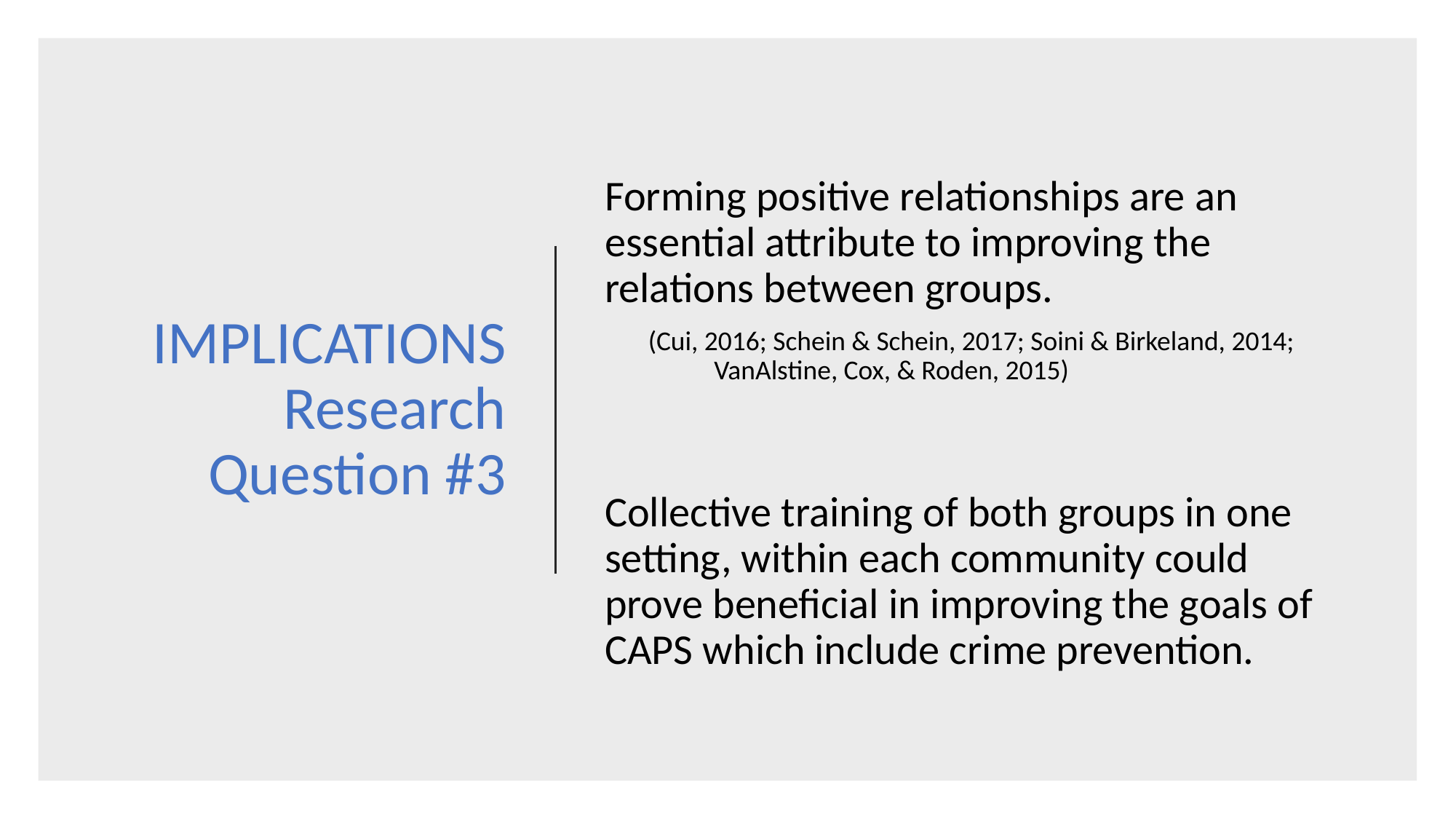

# IMPLICATIONS Research Question #3
Forming positive relationships are an essential attribute to improving the relations between groups.
       (Cui, 2016; Schein & Schein, 2017; Soini & Birkeland, 2014; 	VanAlstine, Cox, & Roden, 2015)

Collective training of both groups in one setting, within each community could prove beneficial in improving the goals of CAPS which include crime prevention.